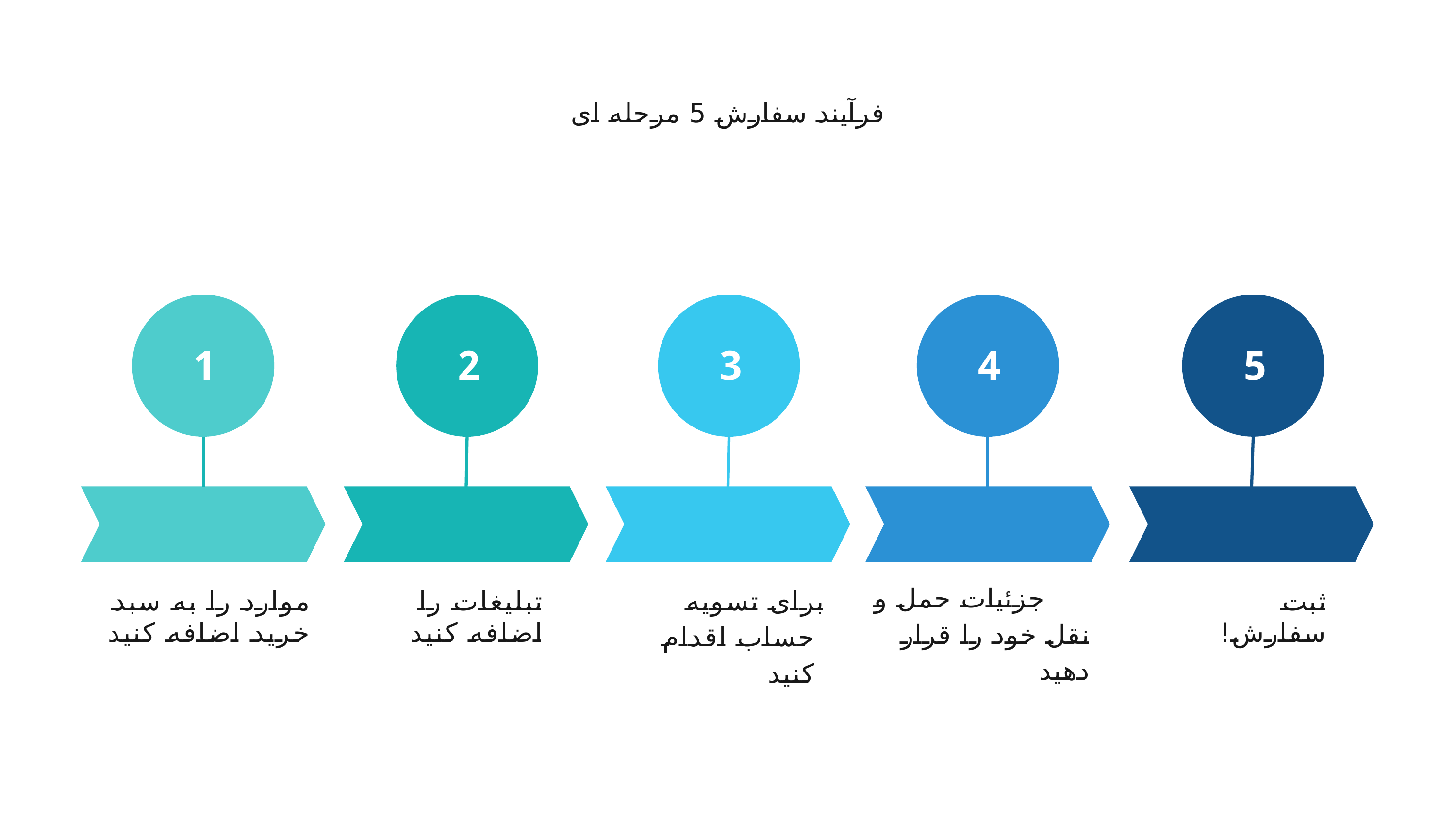

# فرآیند سفارش 5 مرحله ای

5
1
2
3
4

جزئیات حمل و نقل خود را قرار دهید
برای تسویه حساب اقدام کنید
موارد را به سبد خرید اضافه کنید
تبلیغات را اضافه کنید
ثبت سفارش!